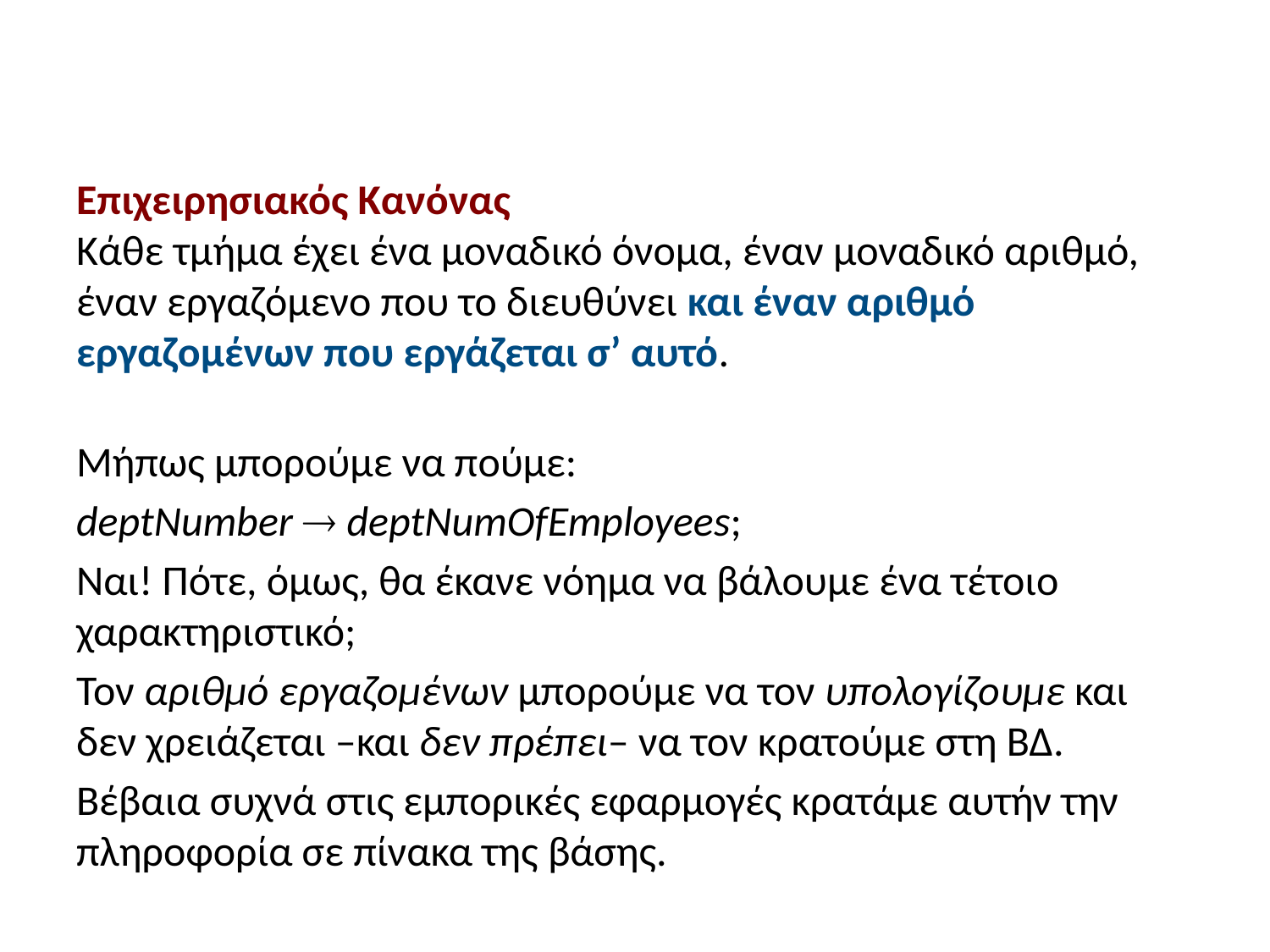

#
Επιχειρησιακός Κανόνας
Κάθε τμήμα έχει ένα μοναδικό όνομα, έναν μοναδικό αριθμό, έναν εργαζόμενο που το διευθύνει και έναν αριθμό εργαζομένων που εργάζεται σ’ αυτό.
Μήπως μπορούμε να πούμε:
deptNumber → deptNumOfEmployees;
Ναι! Πότε, όμως, θα έκανε νόημα να βάλουμε ένα τέτοιο χαρακτηριστικό;
Τον αριθμό εργαζομένων μπορούμε να τον υπολογίζουμε και δεν χρειάζεται –και δεν πρέπει– να τον κρατούμε στη ΒΔ.
Βέβαια συχνά στις εμπορικές εφαρμογές κρατάμε αυτήν την πληροφορία σε πίνακα της βάσης.